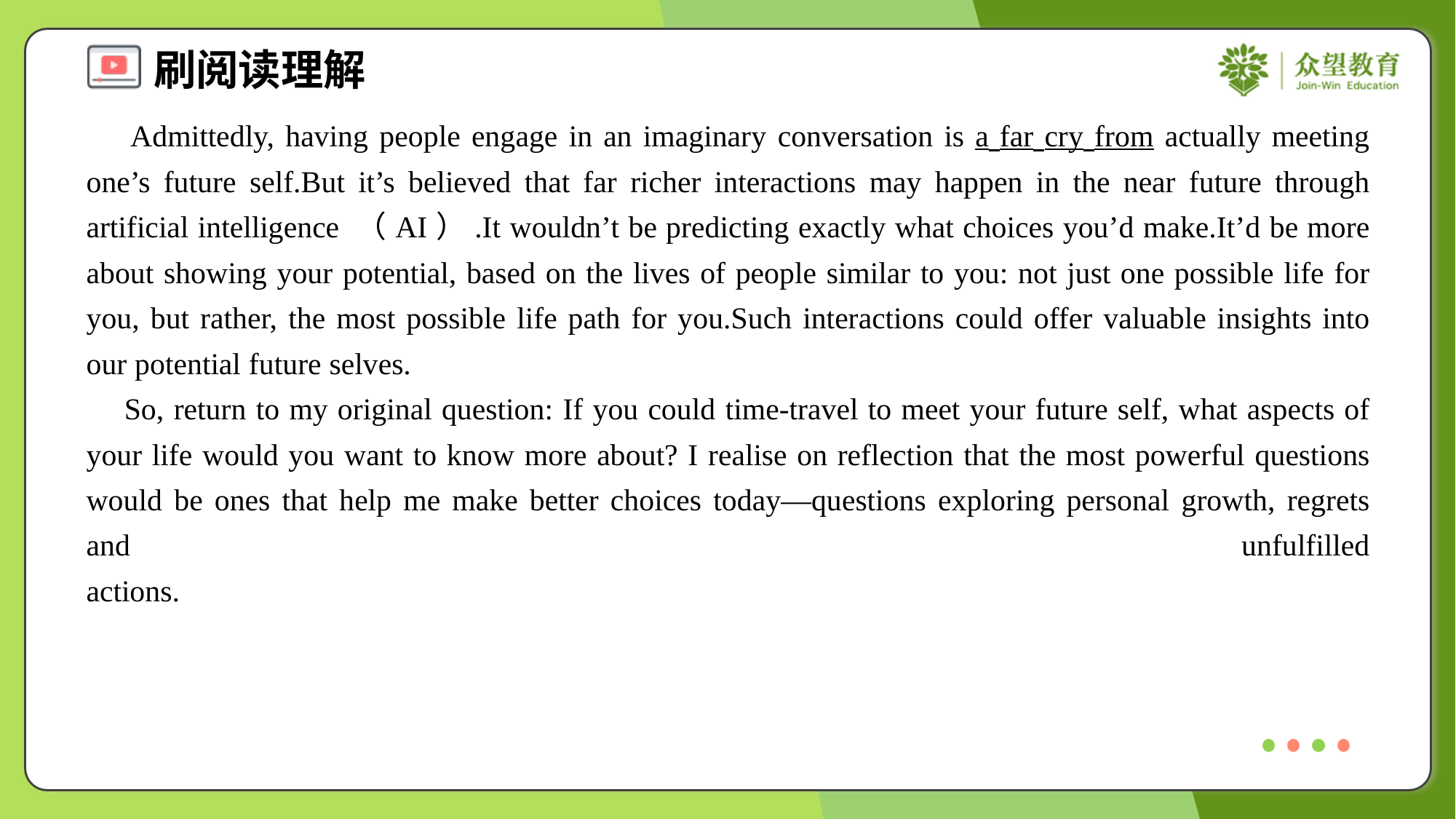

Admittedly, having people engage in an imaginary conversation is a far cry from actually meeting one’s future self.But it’s believed that far richer interactions may happen in the near future through artificial intelligence （AI）.It wouldn’t be predicting exactly what choices you’d make.It’d be more about showing your potential, based on the lives of people similar to you: not just one possible life for you, but rather, the most possible life path for you.Such interactions could offer valuable insights into our potential future selves.
    So, return to my original question: If you could time-travel to meet your future self, what aspects of your life would you want to know more about? I realise on reflection that the most powerful questions would be ones that help me make better choices today—questions exploring personal growth, regrets and unfulfilled actions.#4